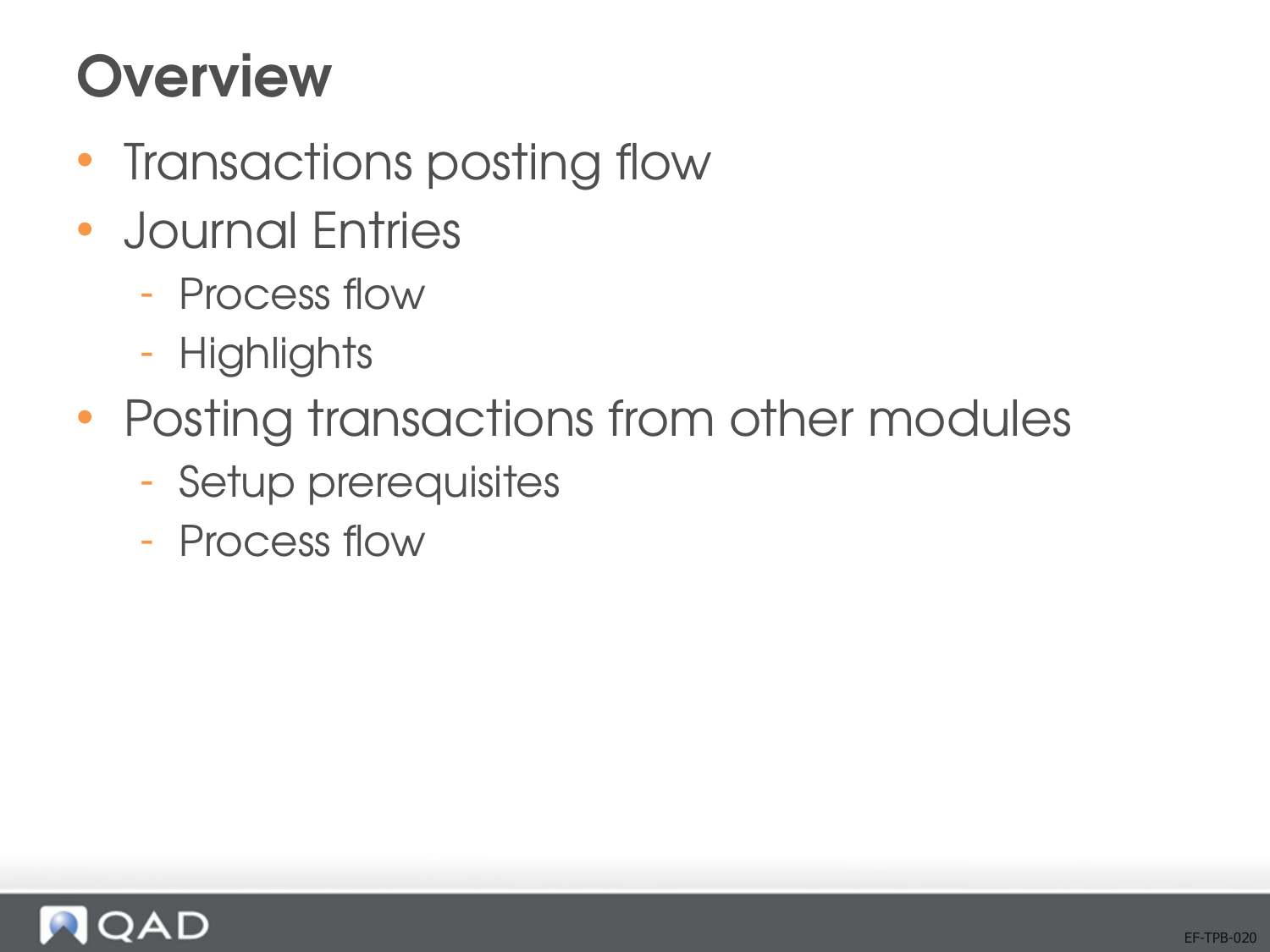

# Overview
Transactions posting flow
Journal Entries
Process flow
Highlights
Posting transactions from other modules
Setup prerequisites
Process flow
EF-TPB-020